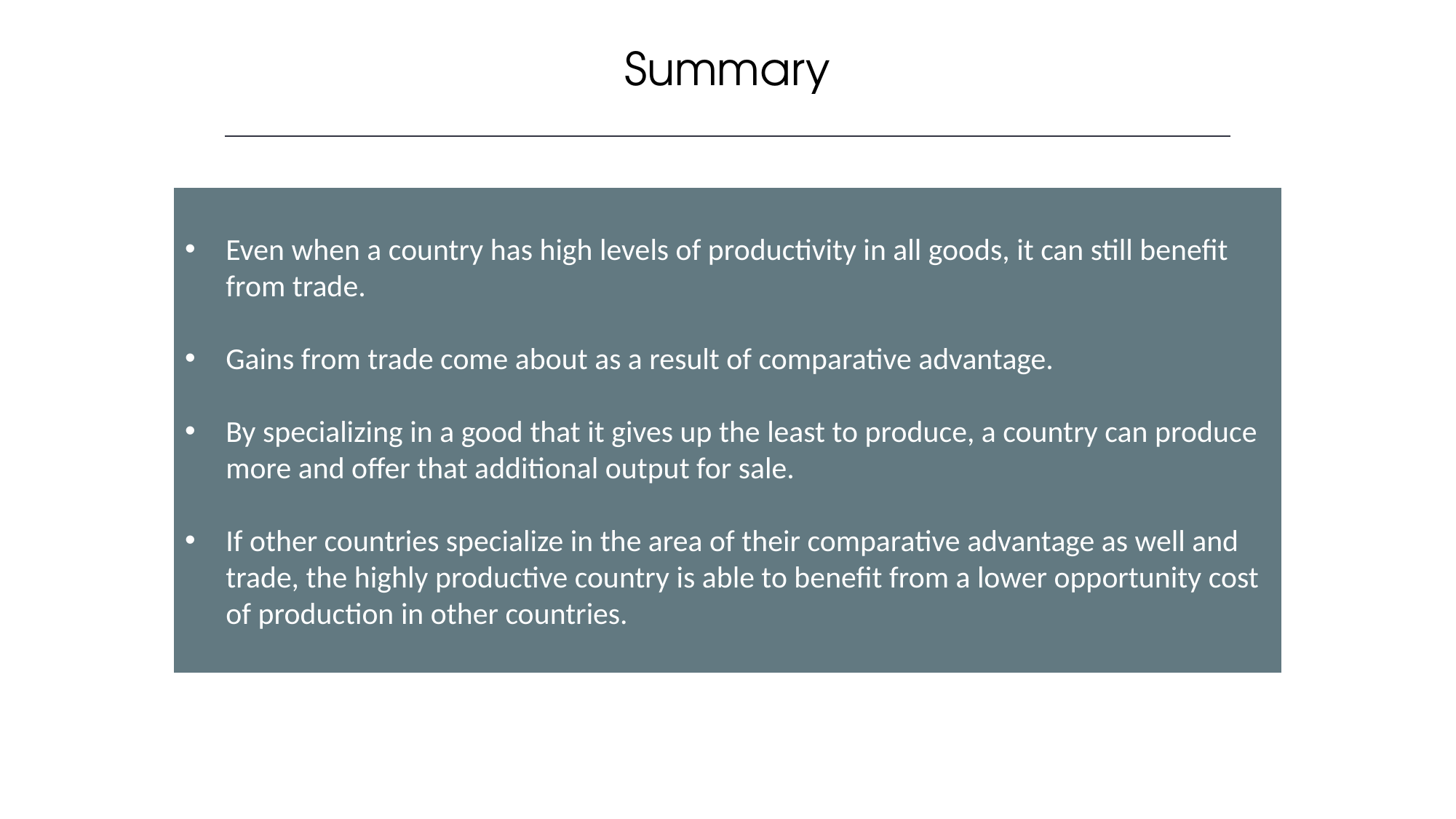

Summary
HAWKES LEARNING

Even when a country has high levels of productivity in all goods, it can still benefit from trade.

Gains from trade come about as a result of comparative advantage.

By specializing in a good that it gives up the least to produce, a country can produce more and offer that additional output for sale.

If other countries specialize in the area of their comparative advantage as well and trade, the highly productive country is able to benefit from a lower opportunity cost of production in other countries.